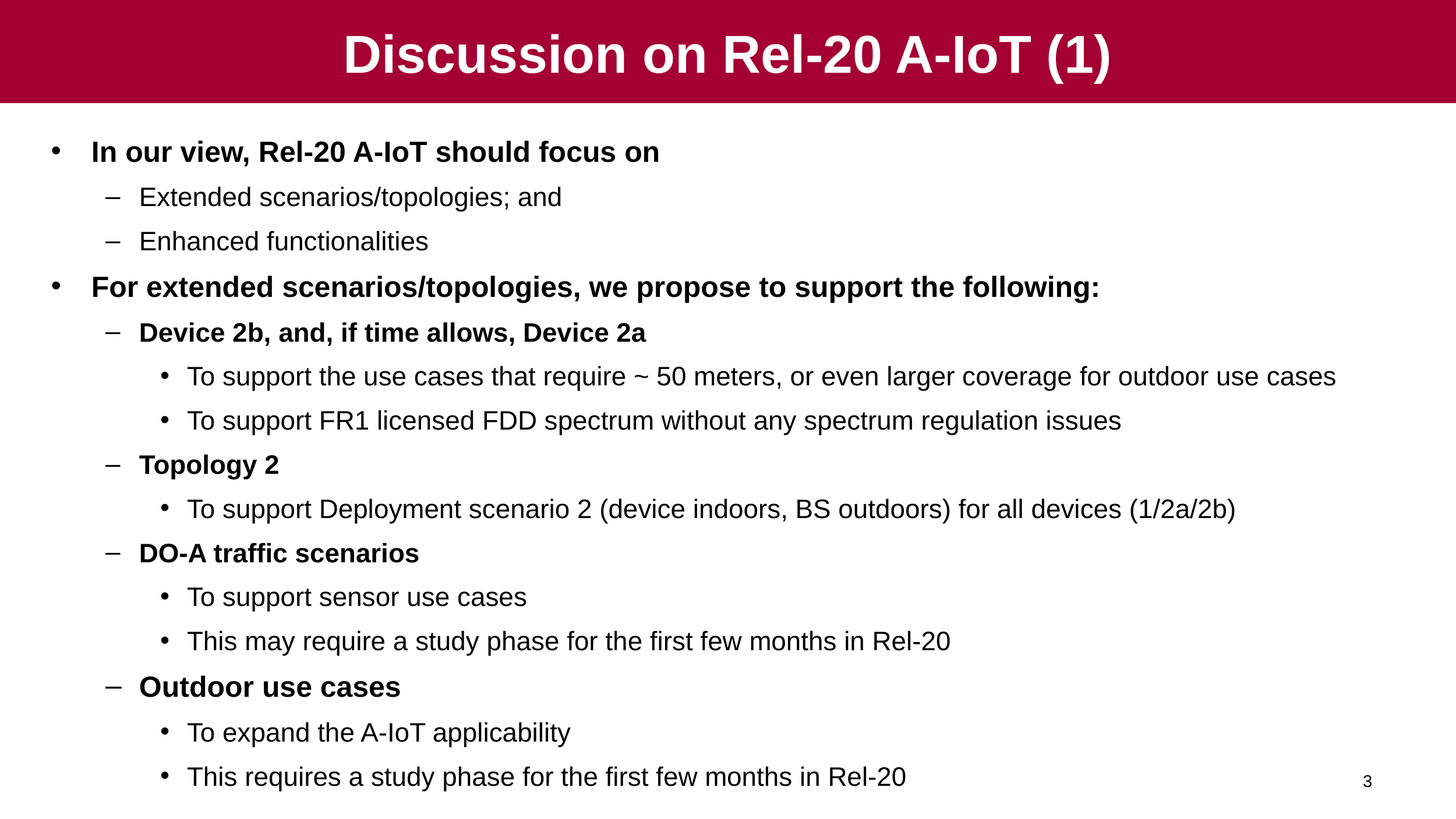

# Discussion on Rel-20 A-IoT (1)
In our view, Rel-20 A-IoT should focus on
Extended scenarios/topologies; and
Enhanced functionalities
For extended scenarios/topologies, we propose to support the following:
Device 2b, and, if time allows, Device 2a
To support the use cases that require ~ 50 meters, or even larger coverage for outdoor use cases
To support FR1 licensed FDD spectrum without any spectrum regulation issues
Topology 2
To support Deployment scenario 2 (device indoors, BS outdoors) for all devices (1/2a/2b)
DO-A traffic scenarios
To support sensor use cases
This may require a study phase for the first few months in Rel-20
Outdoor use cases
To expand the A-IoT applicability
This requires a study phase for the first few months in Rel-20
3